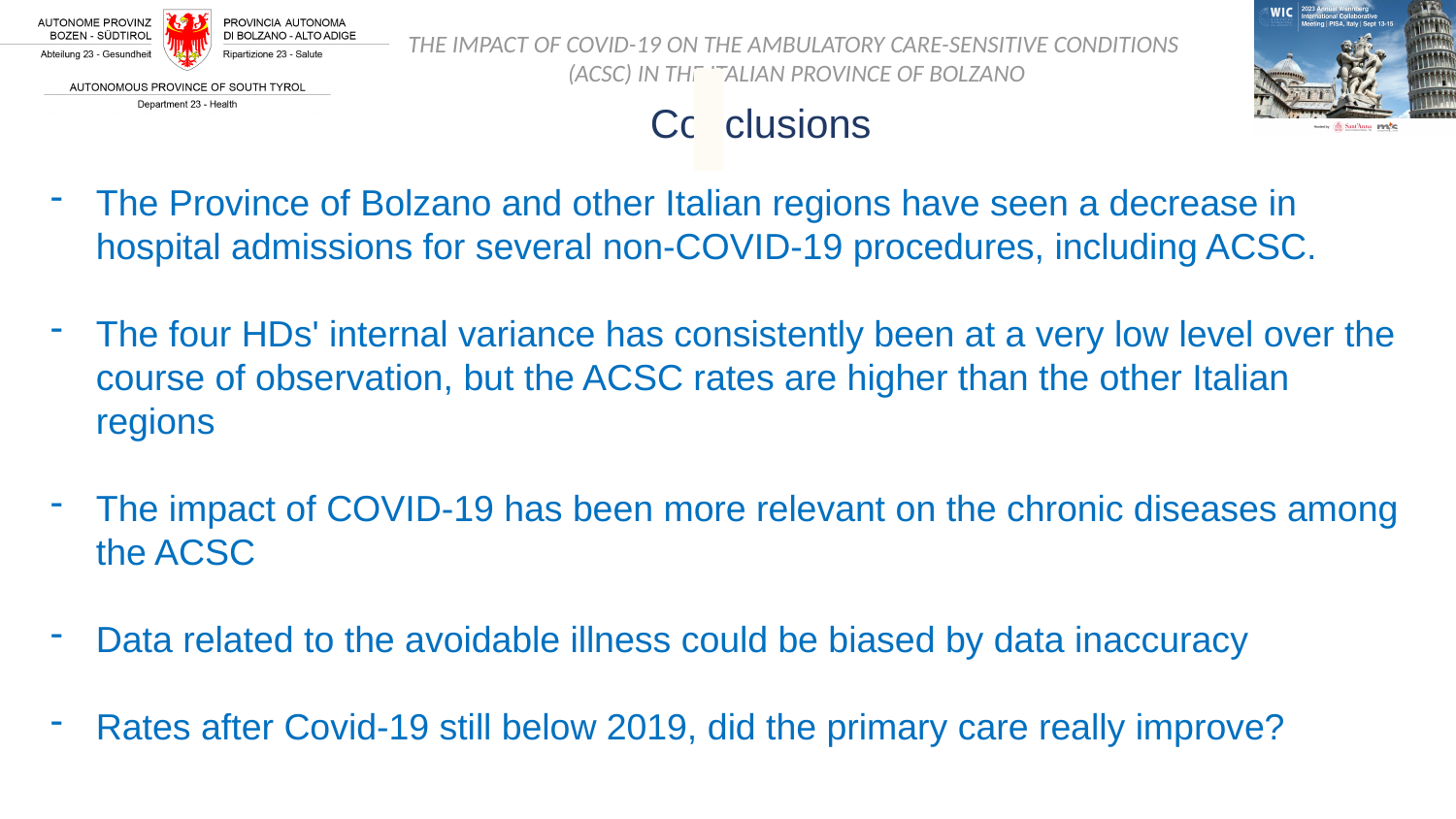

Conclusions

The Province of Bolzano and other Italian regions have seen a decrease in hospital admissions for several non-COVID-19 procedures, including ACSC.

The four HDs' internal variance has consistently been at a very low level over the course of observation, but the ACSC rates are higher than the other Italian regions

The impact of COVID-19 has been more relevant on the chronic diseases among the ACSC

Data related to the avoidable illness could be biased by data inaccuracy

Rates after Covid-19 still below 2019, did the primary care really improve?
13